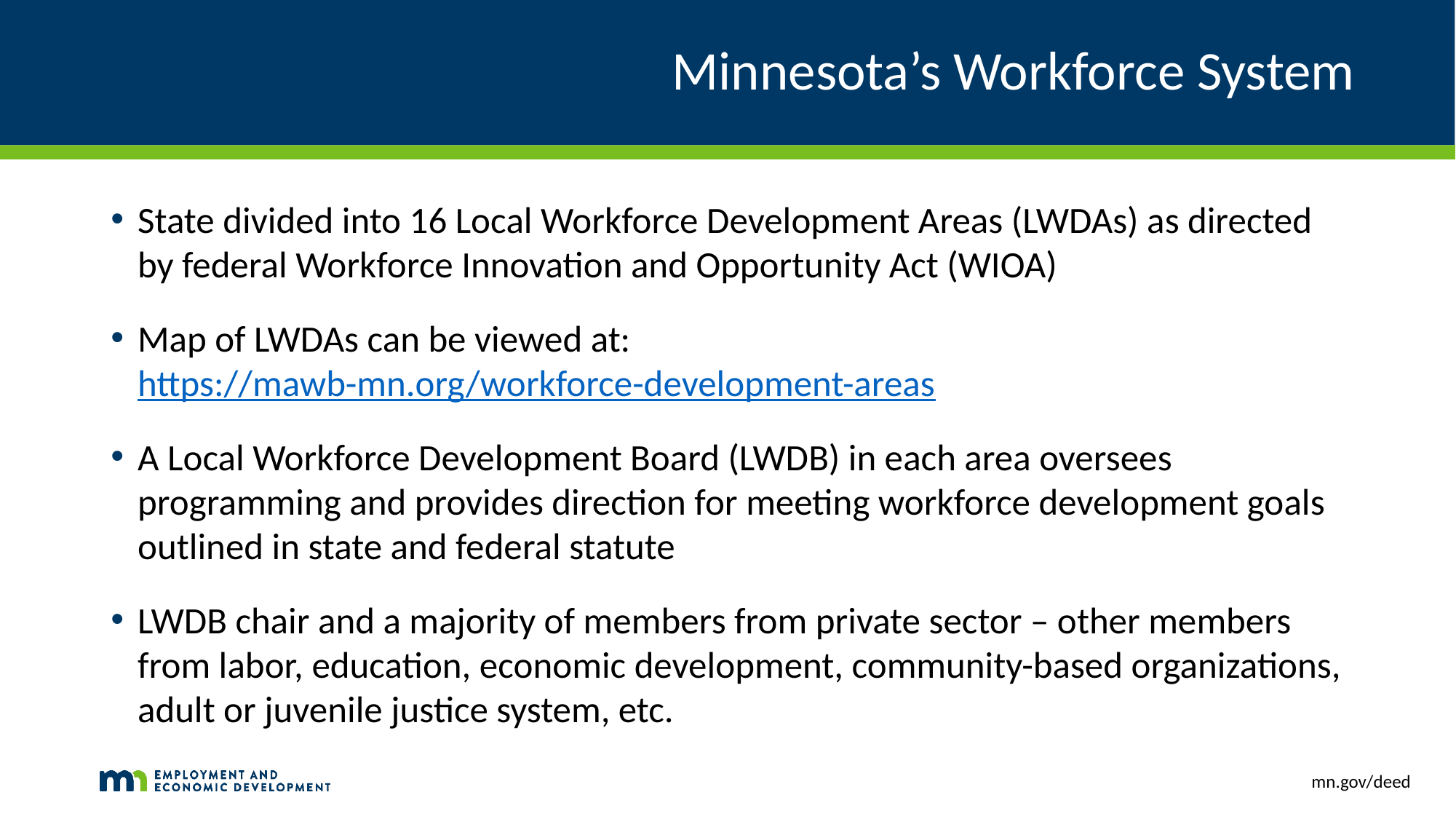

# Minnesota’s Workforce System
State divided into 16 Local Workforce Development Areas (LWDAs) as directed by federal Workforce Innovation and Opportunity Act (WIOA)
Map of LWDAs can be viewed at: https://mawb-mn.org/workforce-development-areas
A Local Workforce Development Board (LWDB) in each area oversees programming and provides direction for meeting workforce development goals outlined in state and federal statute
LWDB chair and a majority of members from private sector – other members from labor, education, economic development, community-based organizations, adult or juvenile justice system, etc.

mn.gov/deed